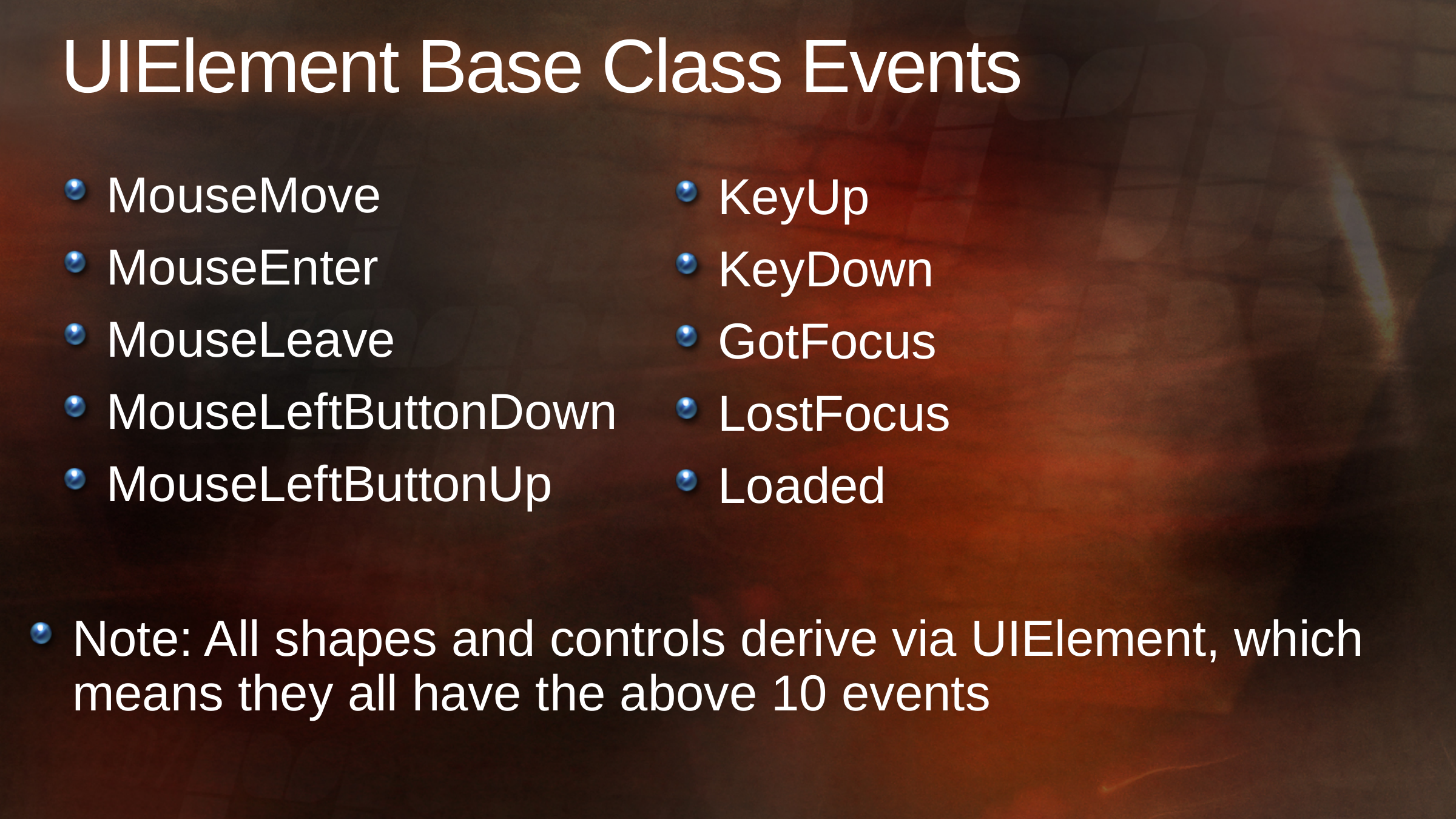

# UIElement Base Class Events
MouseMove
MouseEnter
MouseLeave
MouseLeftButtonDown
MouseLeftButtonUp
KeyUp
KeyDown
GotFocus
LostFocus
Loaded

Note: All shapes and controls derive via UIElement, which means they all have the above 10 events